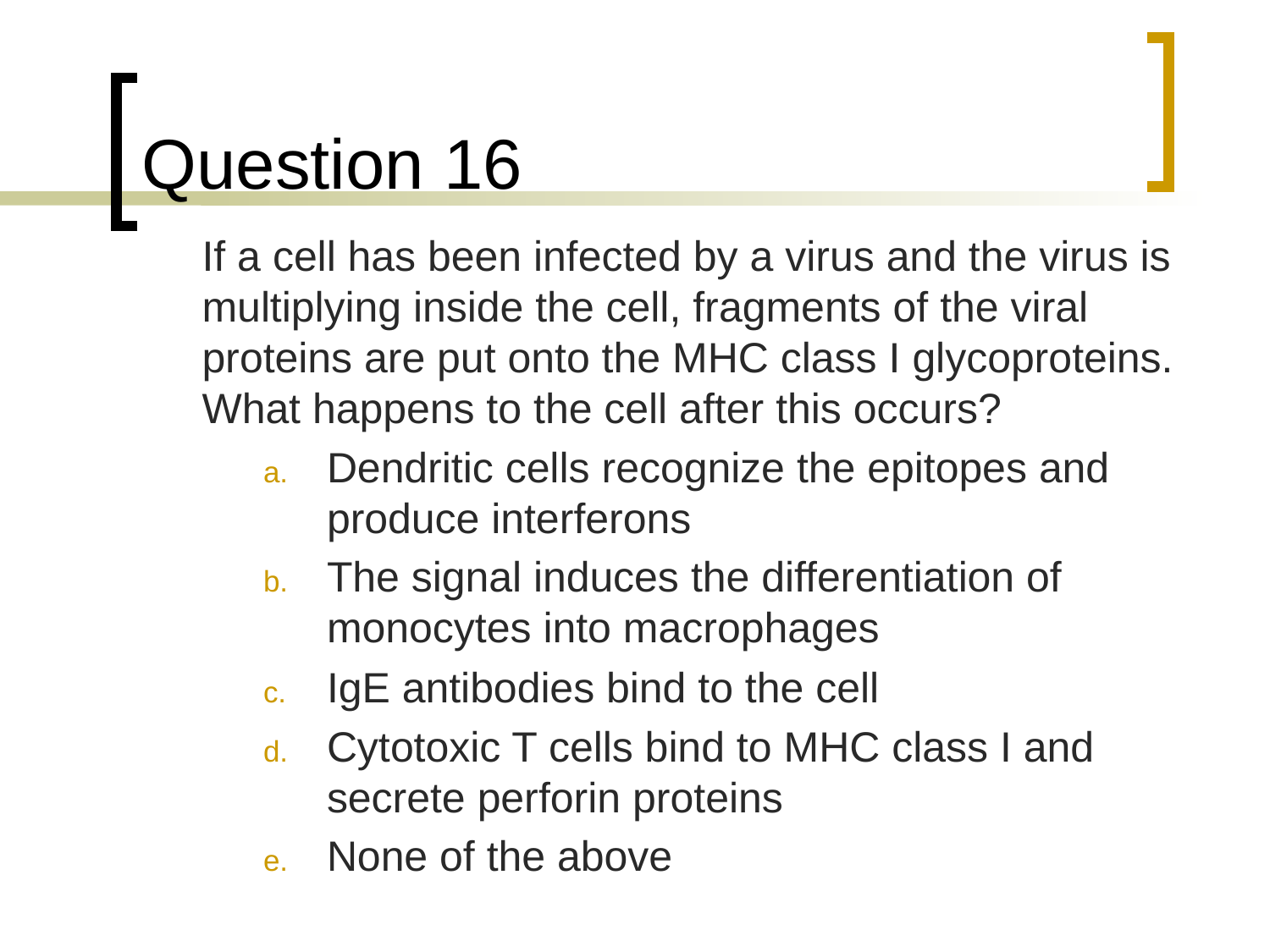

# Question 16
	If a cell has been infected by a virus and the virus is multiplying inside the cell, fragments of the viral proteins are put onto the MHC class I glycoproteins. What happens to the cell after this occurs?
Dendritic cells recognize the epitopes and produce interferons
The signal induces the differentiation of monocytes into macrophages
IgE antibodies bind to the cell
Cytotoxic T cells bind to MHC class I and secrete perforin proteins
None of the above